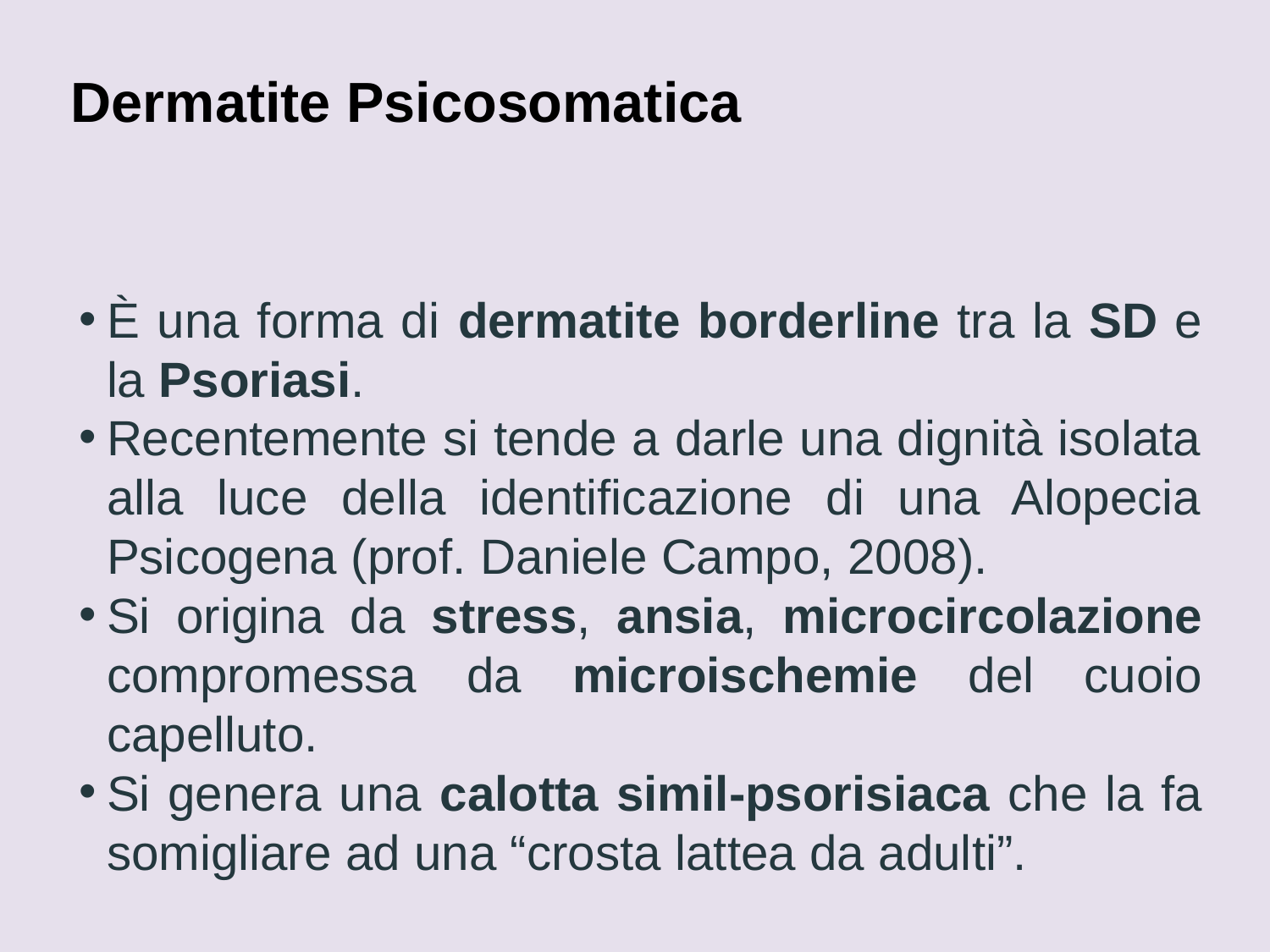

Dermatite Psicosomatica

È una forma di dermatite borderline tra la SD e la Psoriasi.
Recentemente si tende a darle una dignità isolata alla luce della identificazione di una Alopecia Psicogena (prof. Daniele Campo, 2008).
Si origina da stress, ansia, microcircolazione compromessa da microischemie del cuoio capelluto.
Si genera una calotta simil-psorisiaca che la fa somigliare ad una “crosta lattea da adulti”.